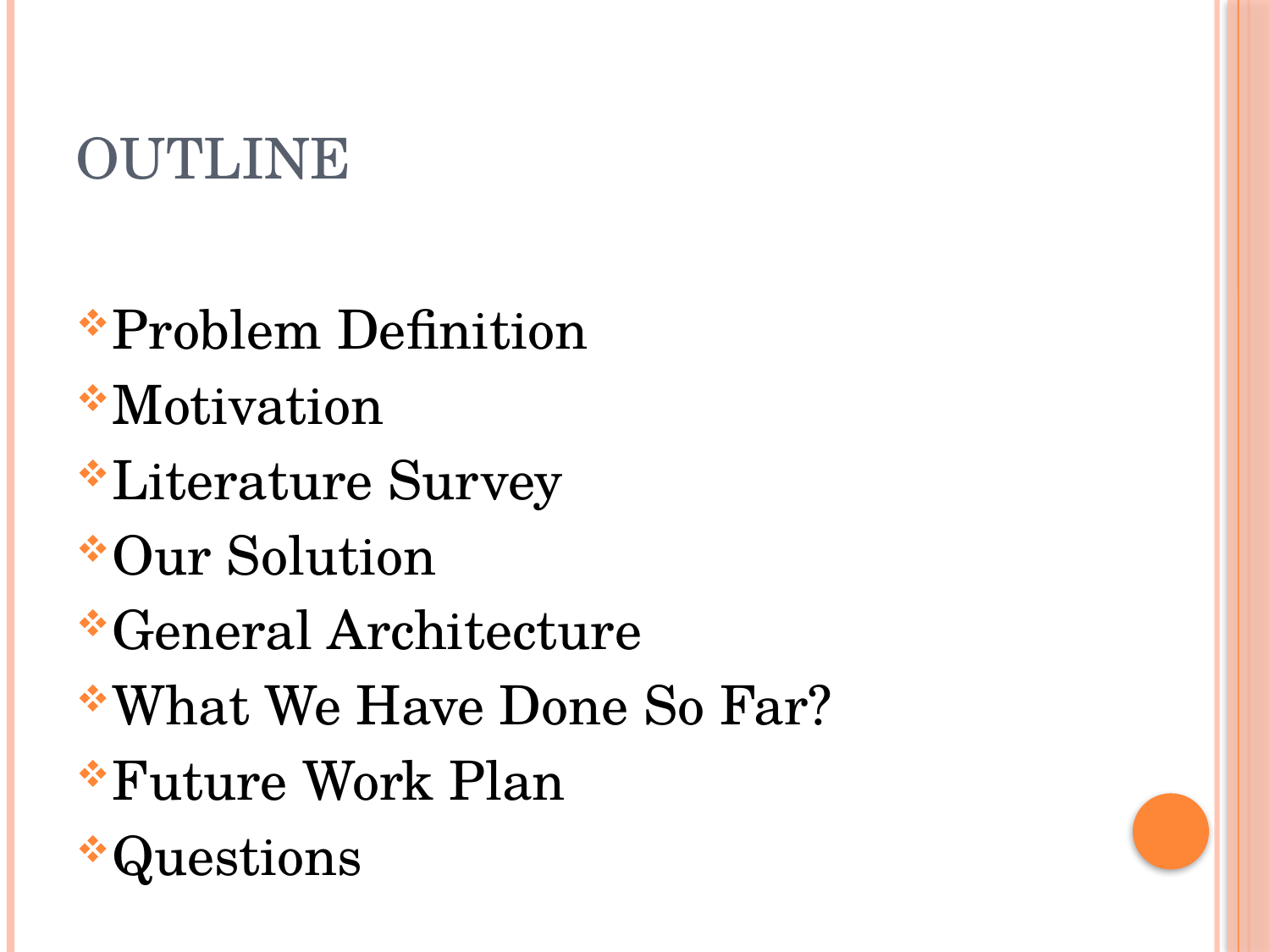

# OUTLINE

Problem Definition
Motivation
Literature Survey
Our Solution
General Architecture
What We Have Done So Far?
Future Work Plan
Questions